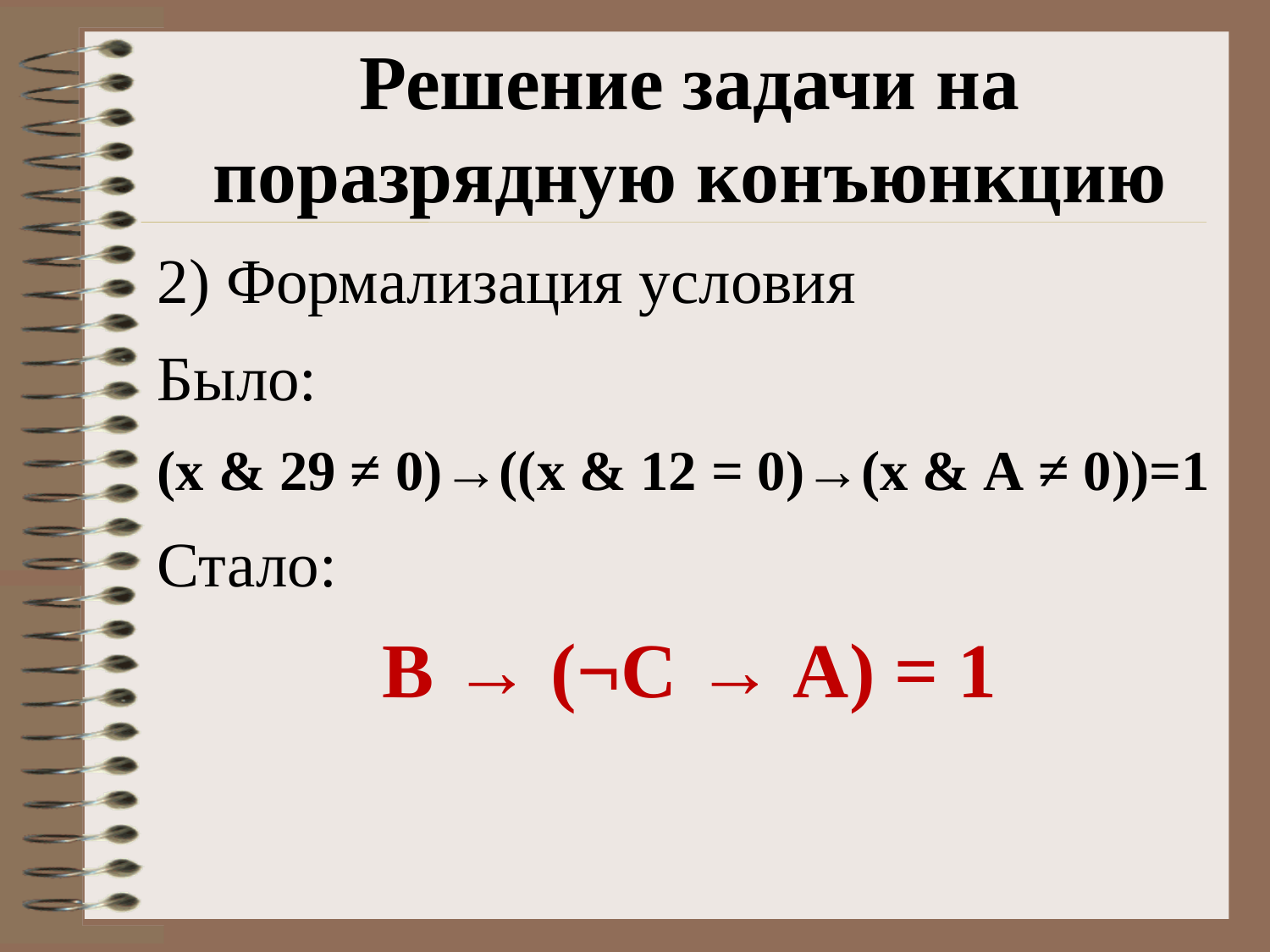

Решение задачи на поразрядную конъюнкцию
2) Формализация условия
Было:
(x & 29 ≠ 0)→((x & 12 = 0)→(x & А ≠ 0))=1
Стало:
В → (¬С → А) = 1